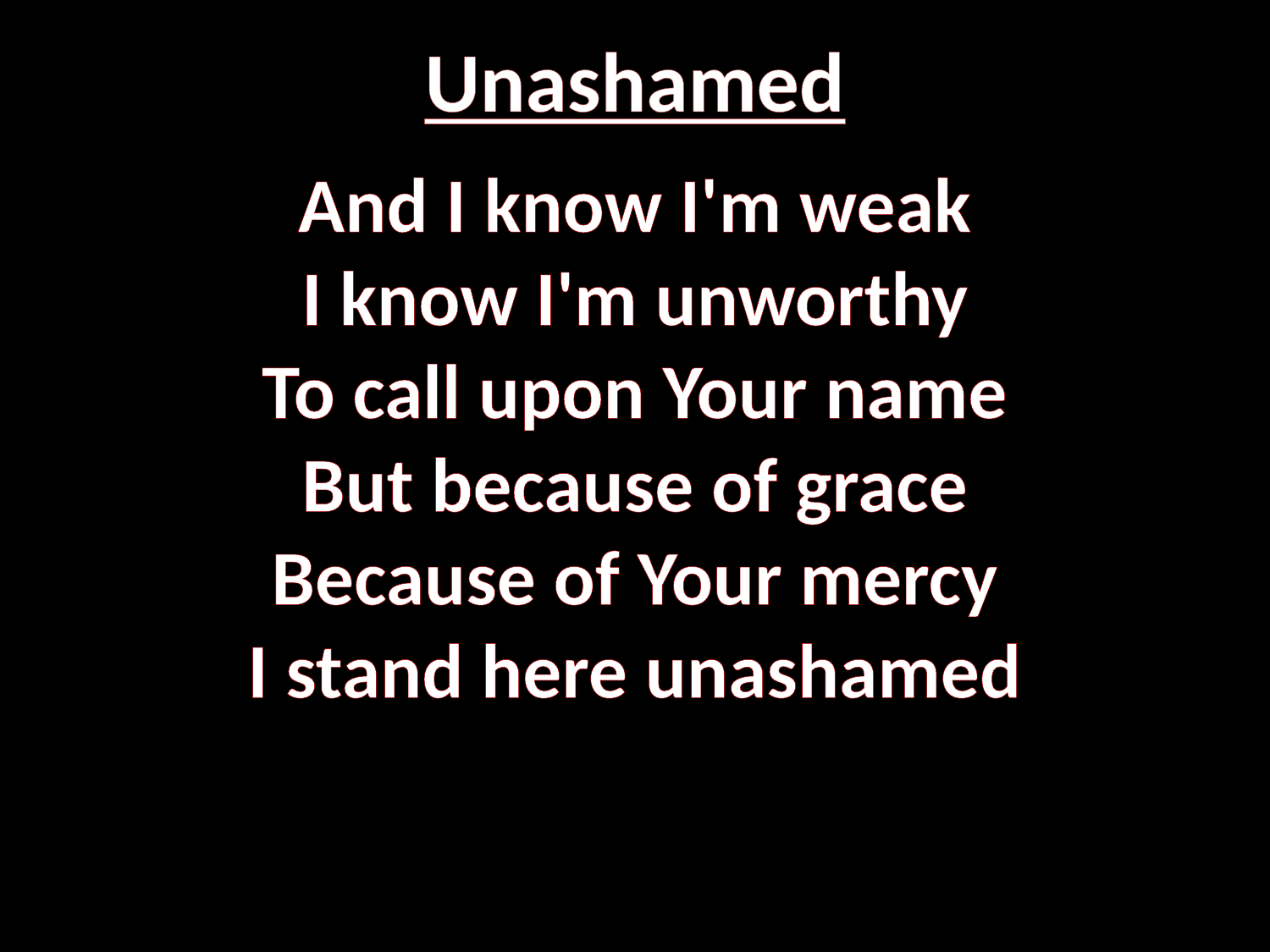

# Unashamed
And I know I'm weak
I know I'm unworthy
To call upon Your name
But because of grace
Because of Your mercy
I stand here unashamed